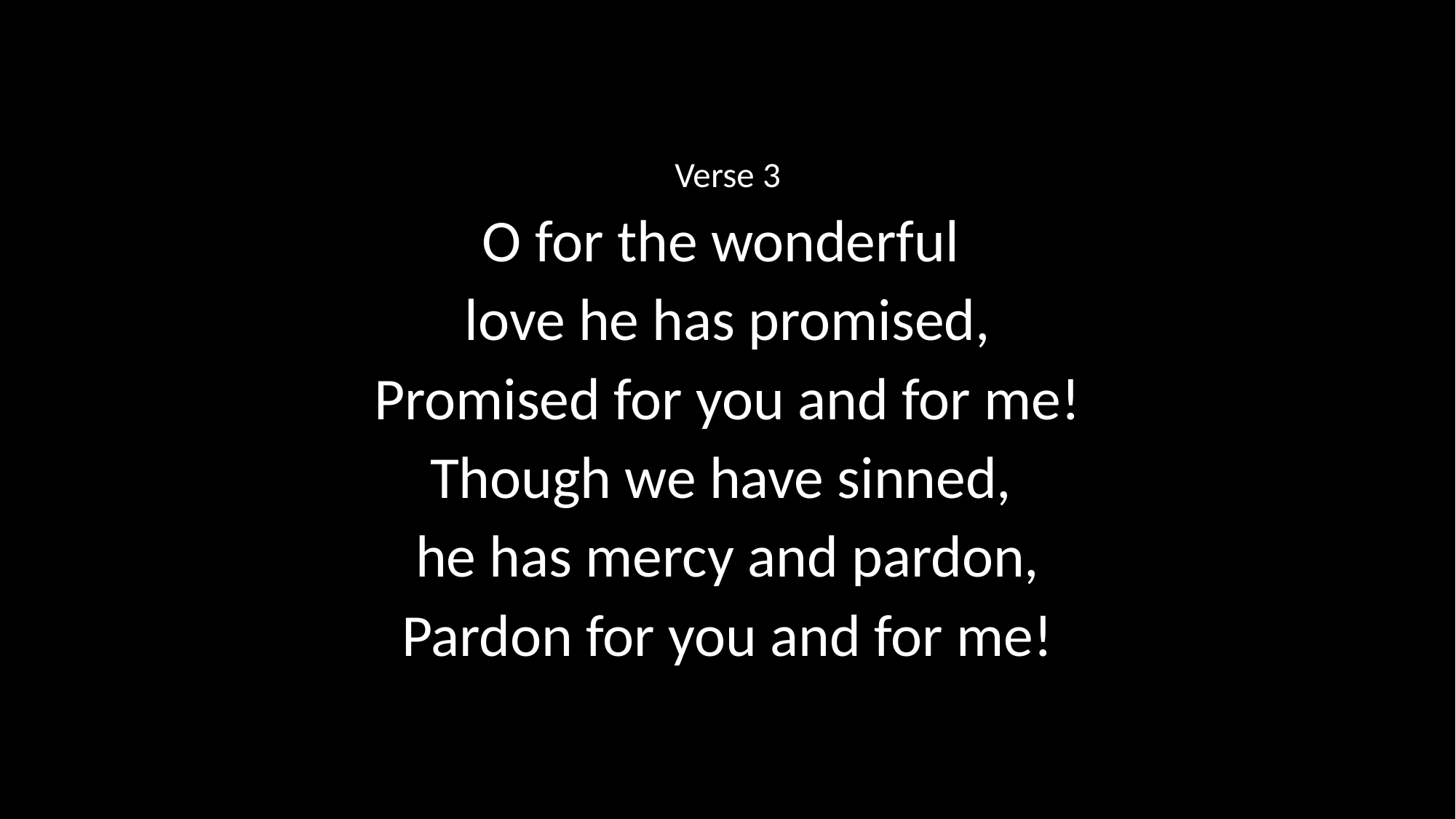

Verse 3
O for the wonderful
love he has promised,
Promised for you and for me!
Though we have sinned,
he has mercy and pardon,
Pardon for you and for me!